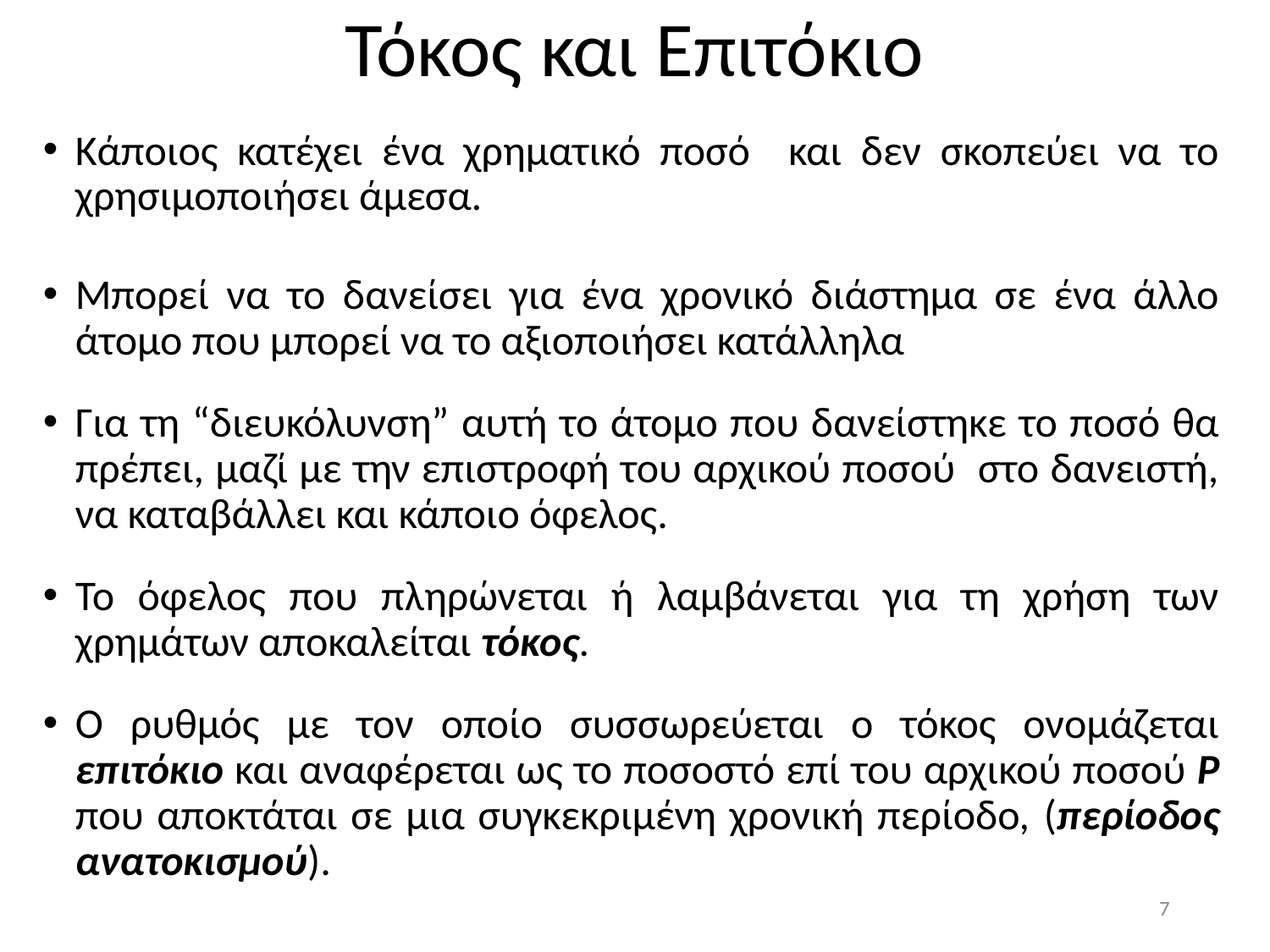

# Τόκος και Επιτόκιο
Κάποιος κατέχει ένα χρηματικό ποσό  και δεν σκοπεύει να το χρησιμοποιήσει άμεσα.

Μπορεί να το δανείσει για ένα χρονικό διάστημα σε ένα άλλο άτομο που μπορεί να το αξιοποιήσει κατάλληλα

Για τη “διευκόλυνση” αυτή το άτομο που δανείστηκε το ποσό θα πρέπει, μαζί με την επιστροφή του αρχικού ποσού  στο δανειστή, να καταβάλλει και κάποιο όφελος.

Το όφελος που πληρώνεται ή λαμβάνεται για τη χρήση των χρημάτων αποκαλείται τόκος.

Ο ρυθμός με τον οποίο συσσωρεύεται ο τόκος ονομάζεται επιτόκιο και αναφέρεται ως το ποσοστό επί του αρχικού ποσού P που αποκτάται σε μια συγκεκριμένη χρονική περίοδο, (περίοδος ανατοκισμού).

7